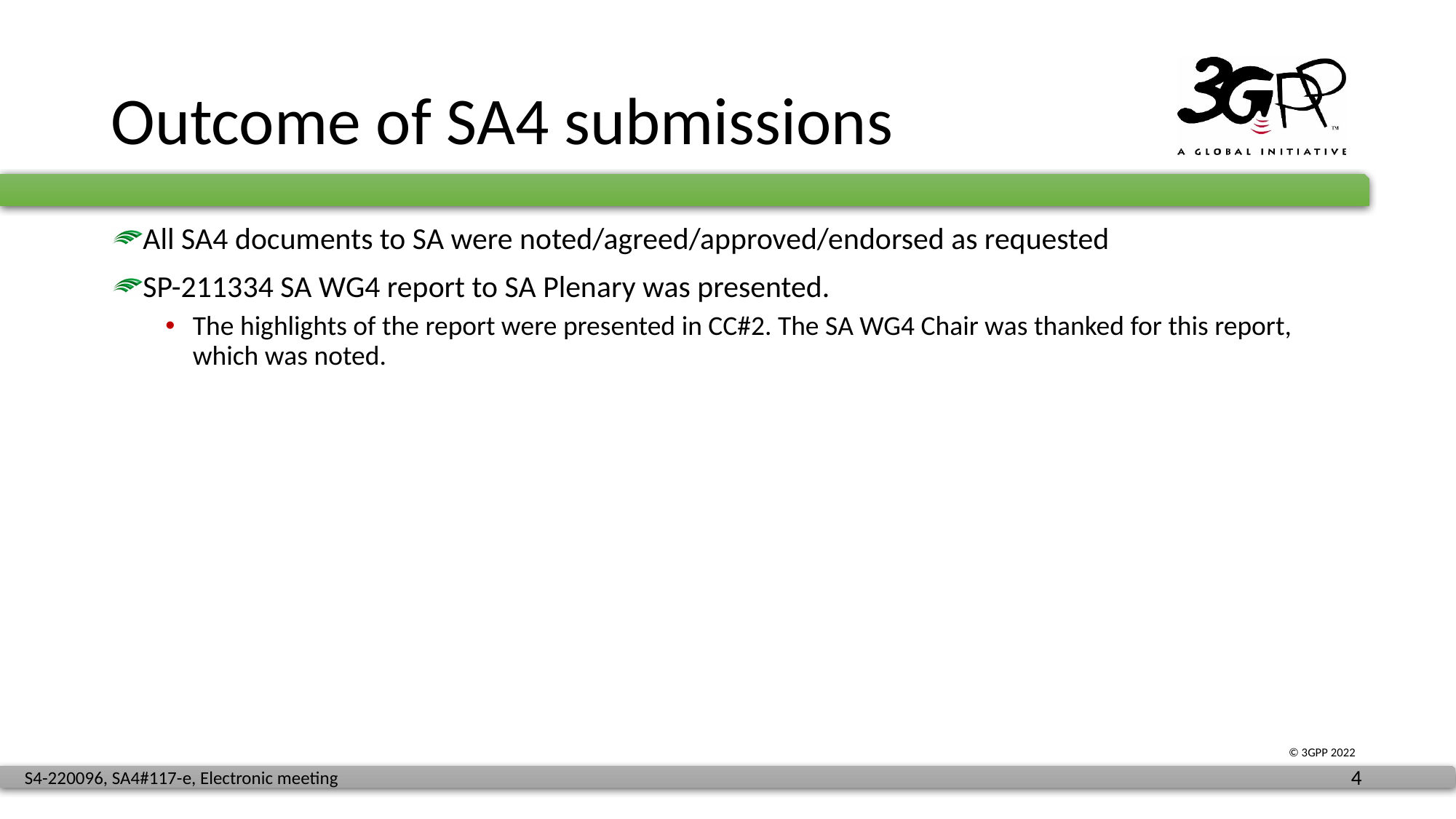

# Outcome of SA4 submissions
All SA4 documents to SA were noted/agreed/approved/endorsed as requested
SP-211334 SA WG4 report to SA Plenary was presented.
The highlights of the report were presented in CC#2. The SA WG4 Chair was thanked for this report, which was noted.